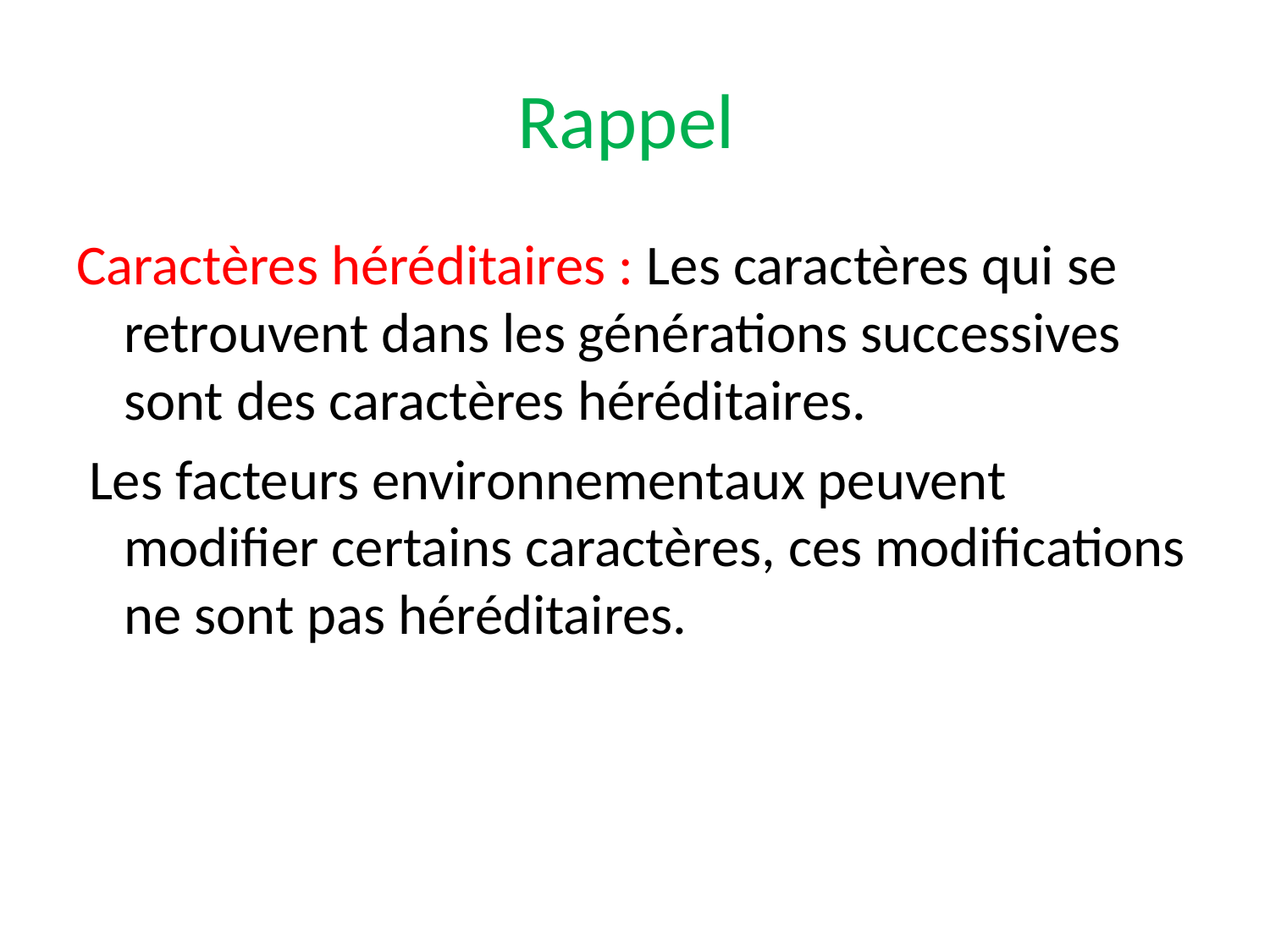

# Rappel
Caractères héréditaires : Les caractères qui se retrouvent dans les générations successives sont des caractères héréditaires.
 Les facteurs environnementaux peuvent modifier certains caractères, ces modifications ne sont pas héréditaires.